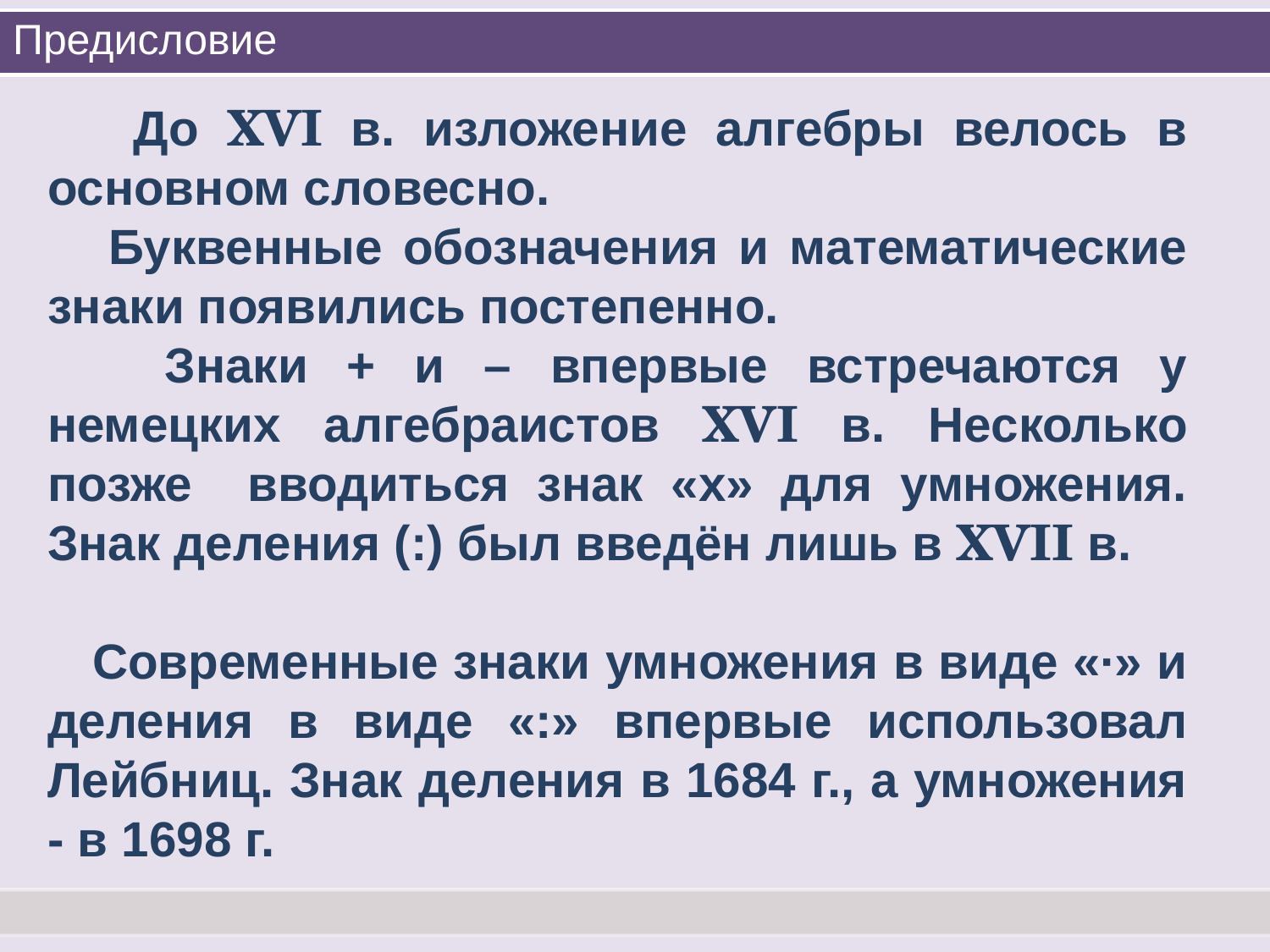

# Предисловие

   До XVI в. изложение алгебры велось в основном словесно.
   Буквенные обозначения и математические знаки появились постепенно.
   Знаки + и – впервые встречаются у немецких алгебраистов XVI в. Несколько позже  вводиться знак «х» для умножения. Знак деления (:) был введён лишь в XVII в.
   Современные знаки умножения в виде «∙» и деления в виде «:» впервые использовал Лейбниц. Знак деления в 1684 г., а умножения - в 1698 г.